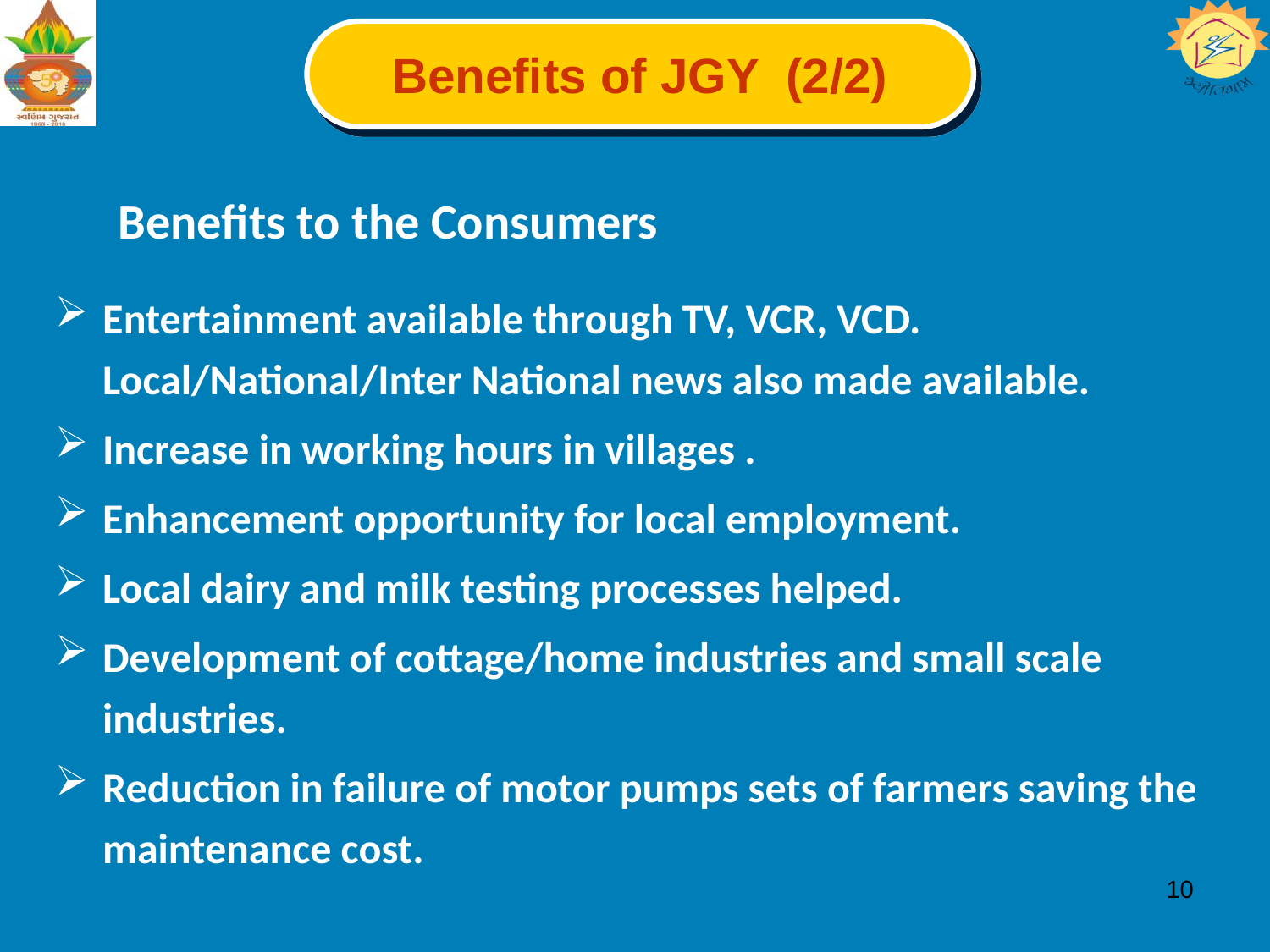

Benefits of JGY  (2/2)
Benefits to the Consumers
Entertainment available through TV, VCR, VCD. Local/National/Inter National news also made available.
Increase in working hours in villages .
Enhancement opportunity for local employment.
Local dairy and milk testing processes helped.
Development of cottage/home industries and small scale industries.
Reduction in failure of motor pumps sets of farmers saving the maintenance cost.

10